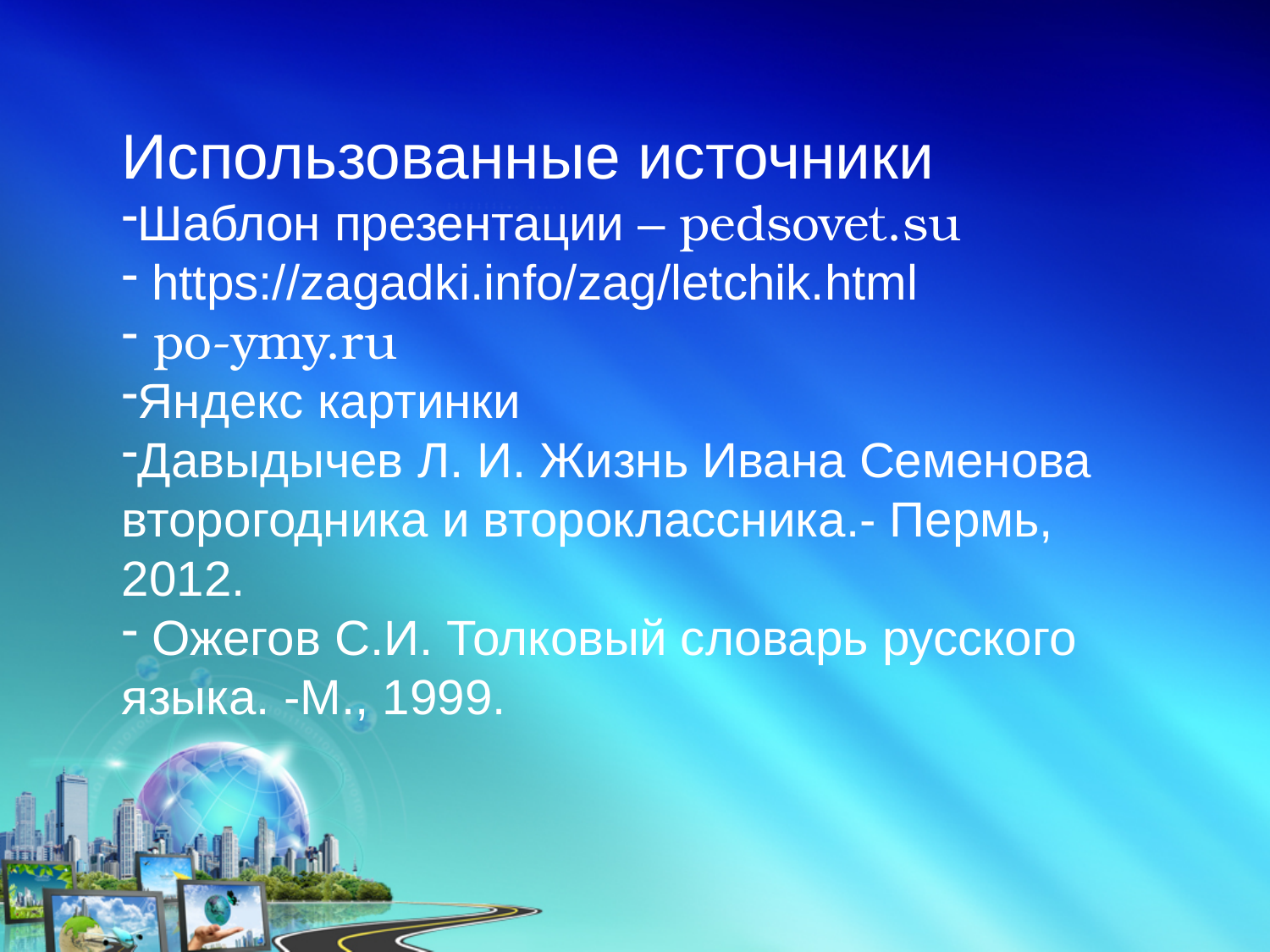

#
Использованные источники
Шаблон презентации – pedsovet.su
 https://zagadki.info/zag/letchik.html
 po-ymy.ru
Яндекс картинки
Давыдычев Л. И. Жизнь Ивана Семенова второгодника и второклассника.- Пермь, 2012.
 Ожегов С.И. Толковый словарь русского языка. -М., 1999.